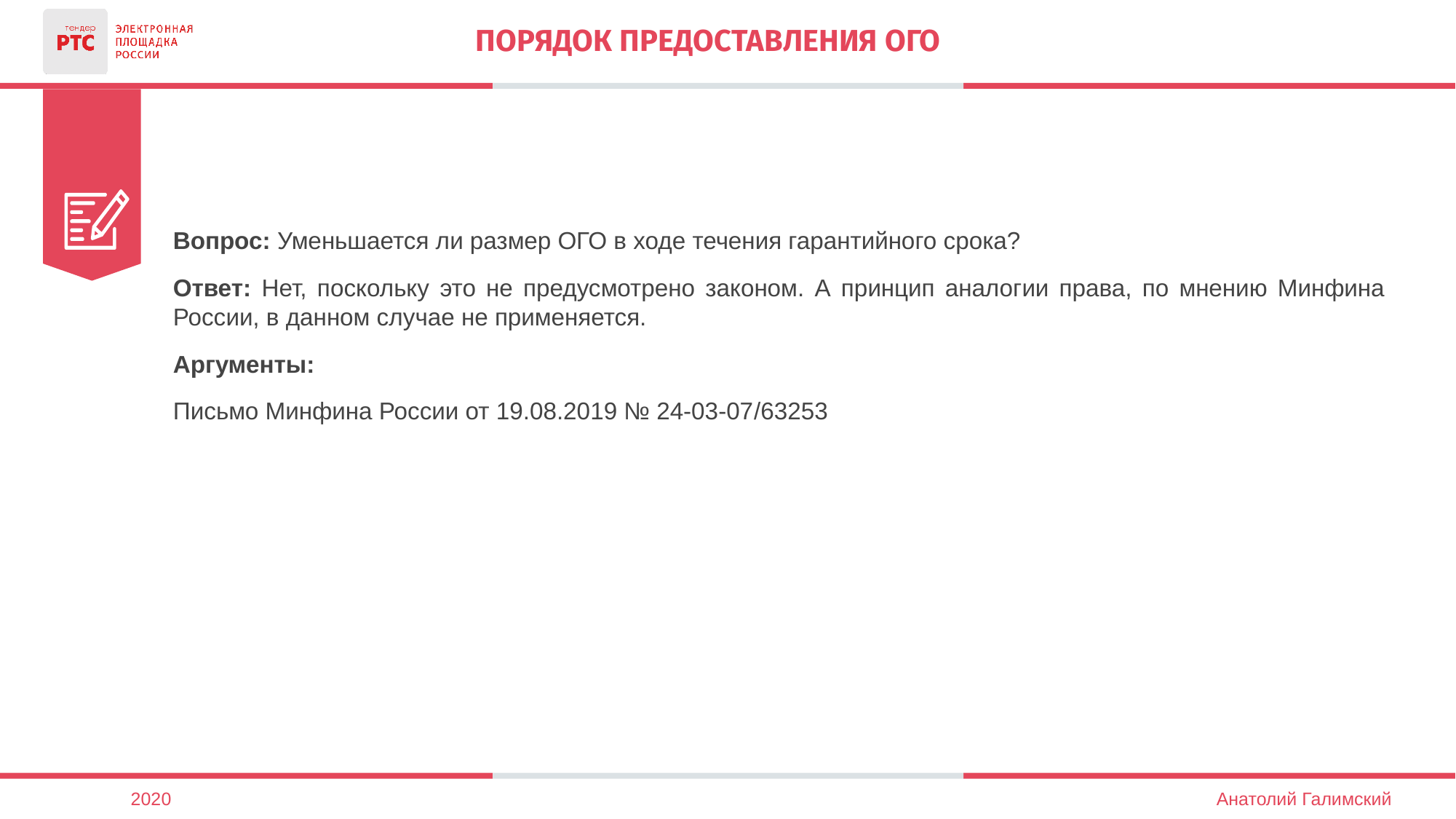

# Порядок предоставления ого

Вопрос: Уменьшается ли размер ОГО в ходе течения гарантийного срока?
Ответ: Нет, поскольку это не предусмотрено законом. А принцип аналогии права, по мнению Минфина России, в данном случае не применяется.
Аргументы:
Письмо Минфина России от 19.08.2019 № 24-03-07/63253
2020
Анатолий Галимский